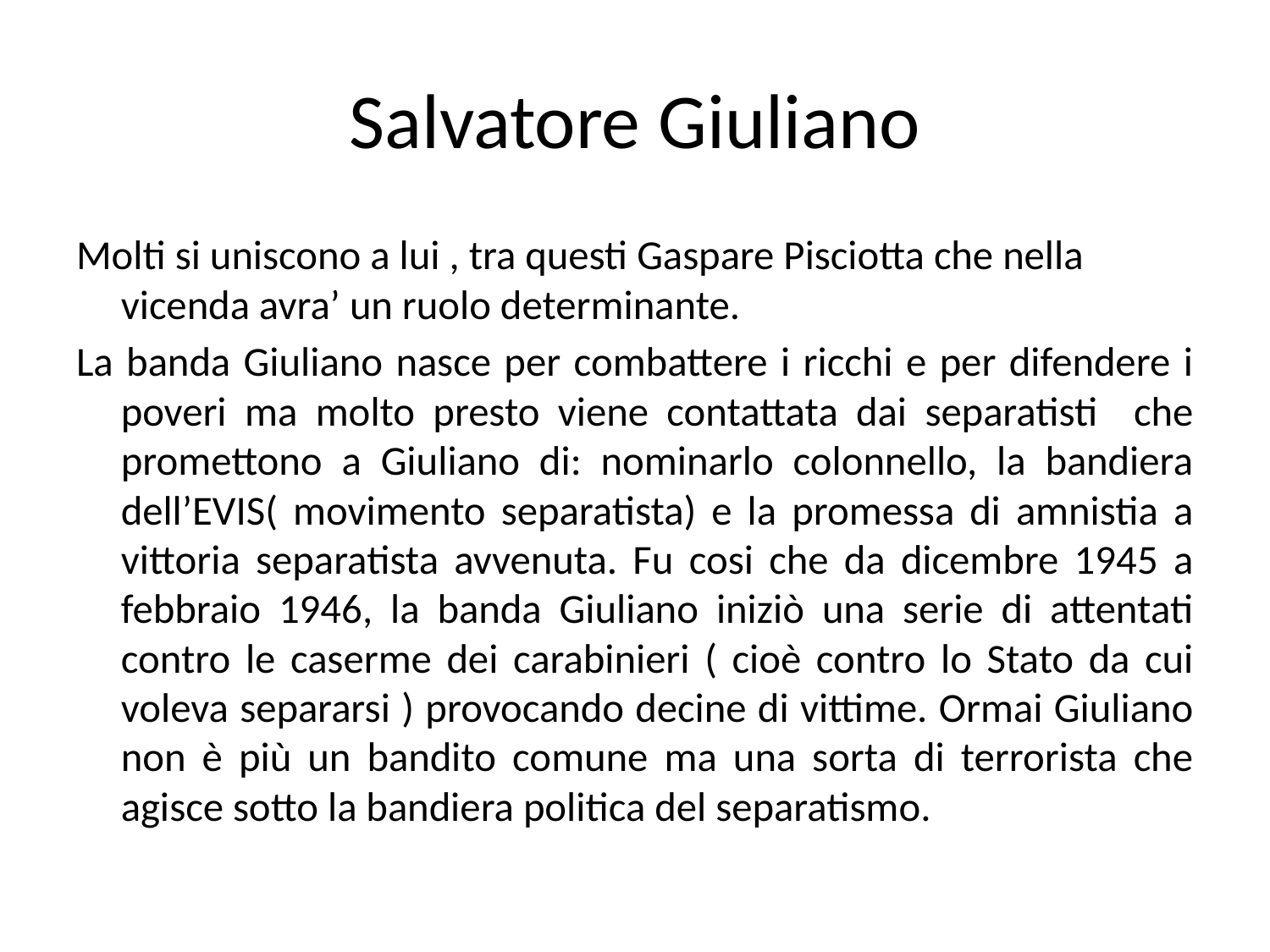

# Salvatore Giuliano
Molti si uniscono a lui , tra questi Gaspare Pisciotta che nella vicenda avra’ un ruolo determinante.
La banda Giuliano nasce per combattere i ricchi e per difendere i poveri ma molto presto viene contattata dai separatisti  che promettono a Giuliano di: nominarlo colonnello, la bandiera dell’EVIS( movimento separatista) e la promessa di amnistia a vittoria separatista avvenuta. Fu cosi che da dicembre 1945 a febbraio 1946, la banda Giuliano iniziò una serie di attentati contro le caserme dei carabinieri ( cioè contro lo Stato da cui voleva separarsi ) provocando decine di vittime. Ormai Giuliano non è più un bandito comune ma una sorta di terrorista che agisce sotto la bandiera politica del separatismo.